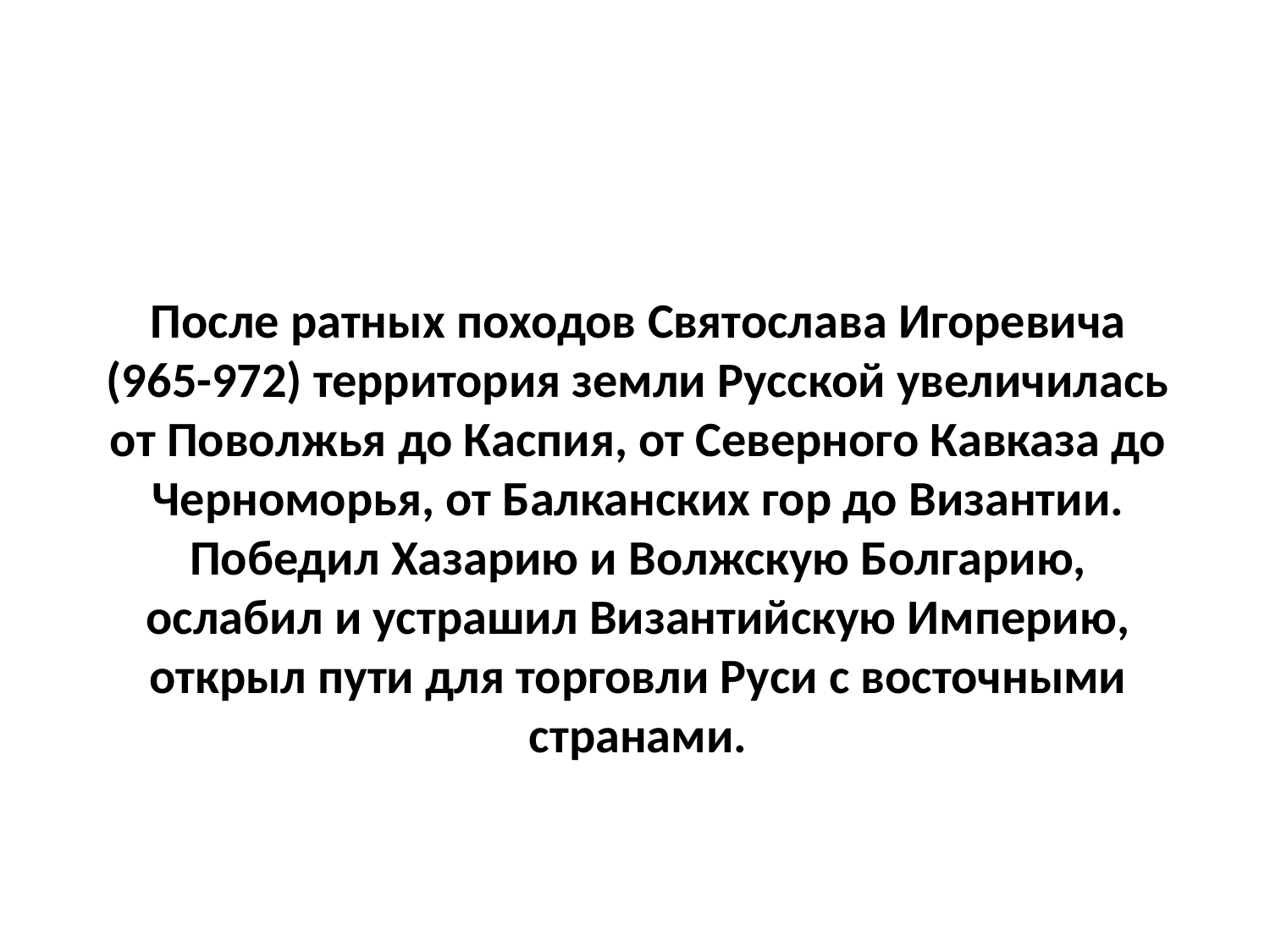

После ратных походов Святослава Игоревича (965-972) территория земли Русской увеличилась от Поволжья до Каспия, от Северного Кавказа до Черноморья, от Балканских гор до Византии. Победил Хазарию и Волжскую Болгарию, ослабил и устрашил Византийскую Империю, открыл пути для торговли Руси с восточными странами.